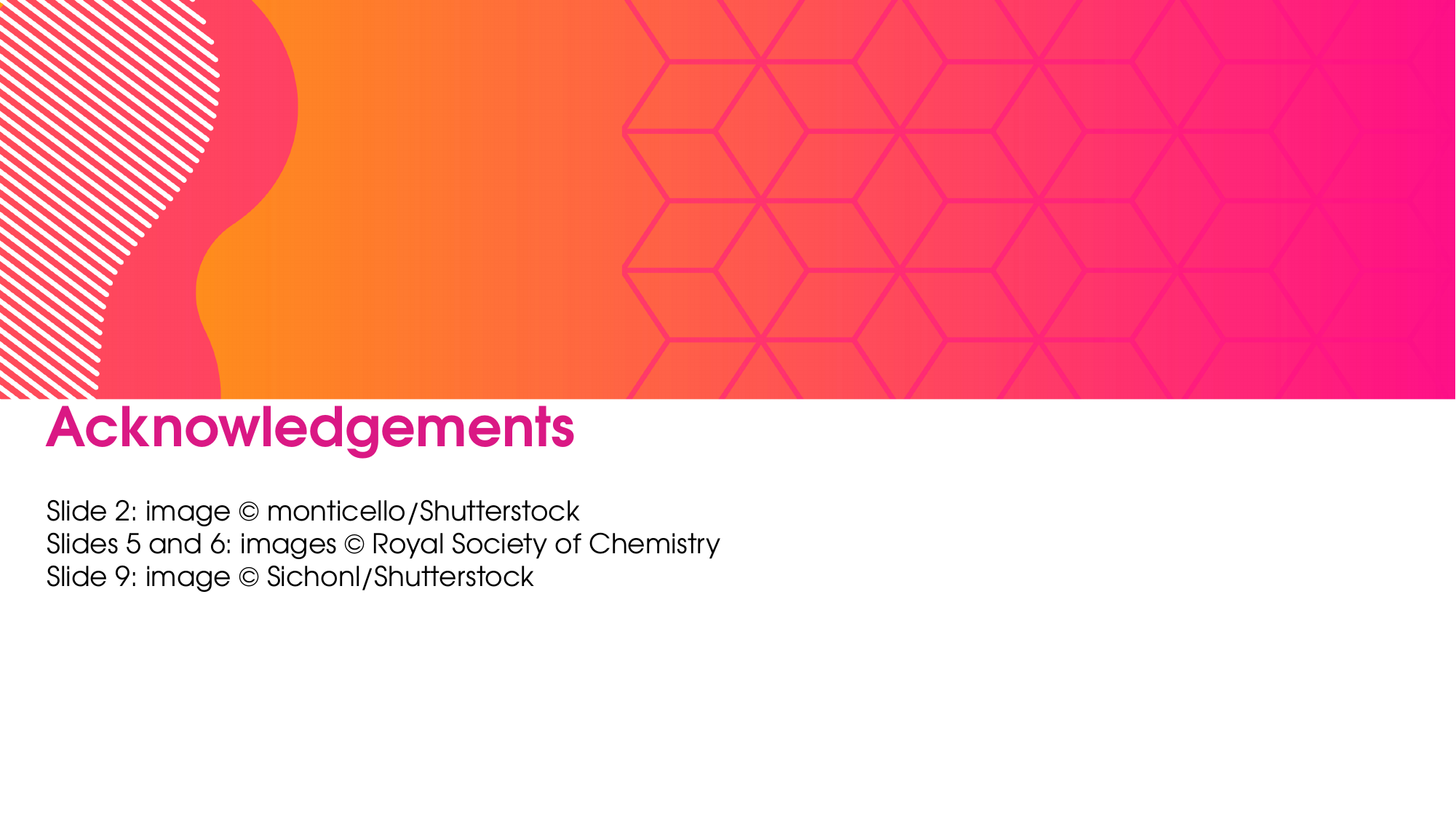

Acknowledgements

Slide 2: image © monticello/Shutterstock
Slides 5 and 6: images © Royal Society of Chemistry
Slide 9: image © Sichonl/Shutterstock